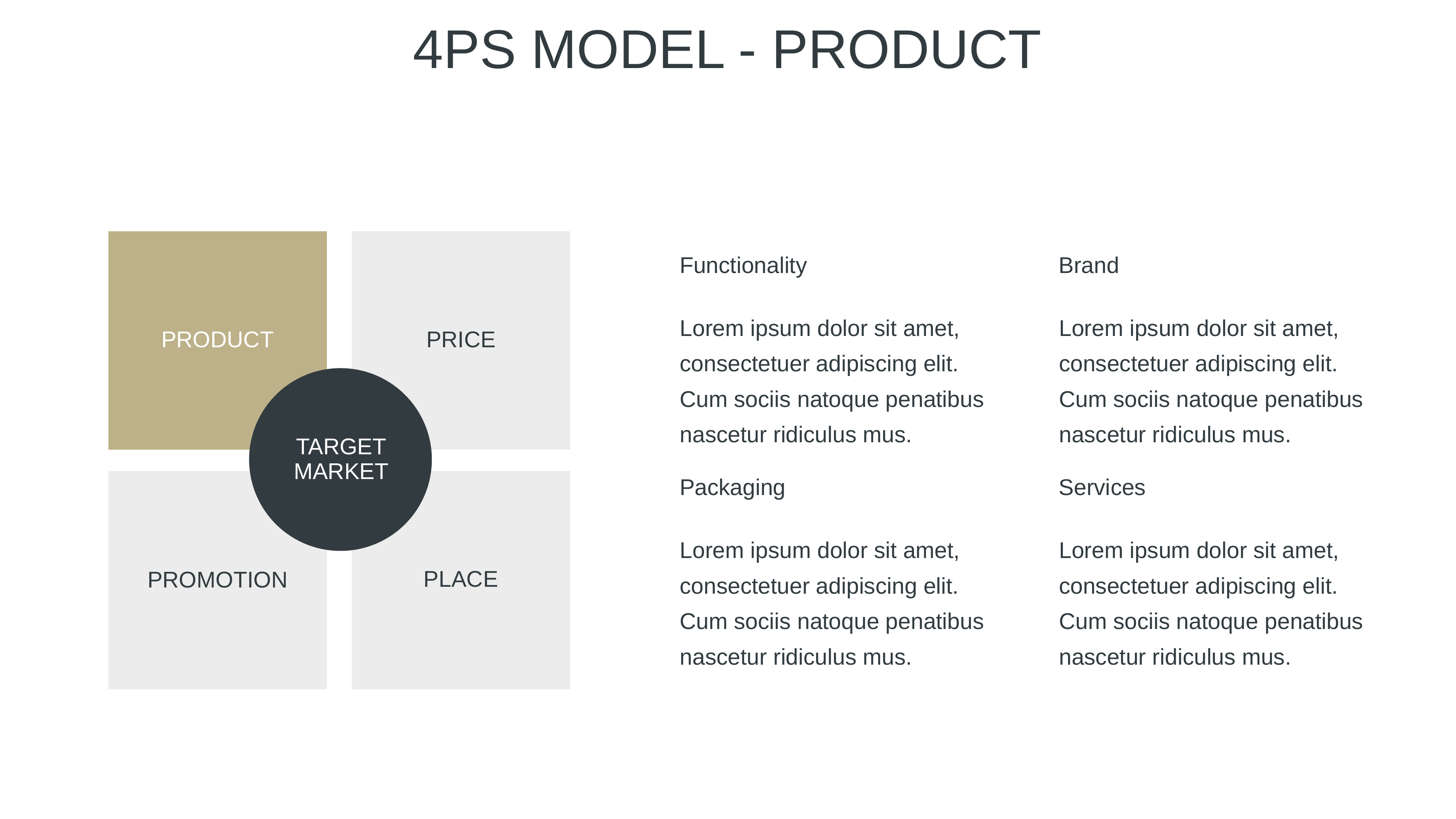

4PS model - Product

Functionality
Brand
Lorem ipsum dolor sit amet, consectetuer adipiscing elit.  Cum sociis natoque penatibus nascetur ridiculus mus.
Lorem ipsum dolor sit amet, consectetuer adipiscing elit.  Cum sociis natoque penatibus nascetur ridiculus mus.
PRODUCT
PRICE

Target
Market
Packaging
Services

Lorem ipsum dolor sit amet, consectetuer adipiscing elit.  Cum sociis natoque penatibus nascetur ridiculus mus.
Lorem ipsum dolor sit amet, consectetuer adipiscing elit.  Cum sociis natoque penatibus nascetur ridiculus mus.
PLACE
PROMOTION